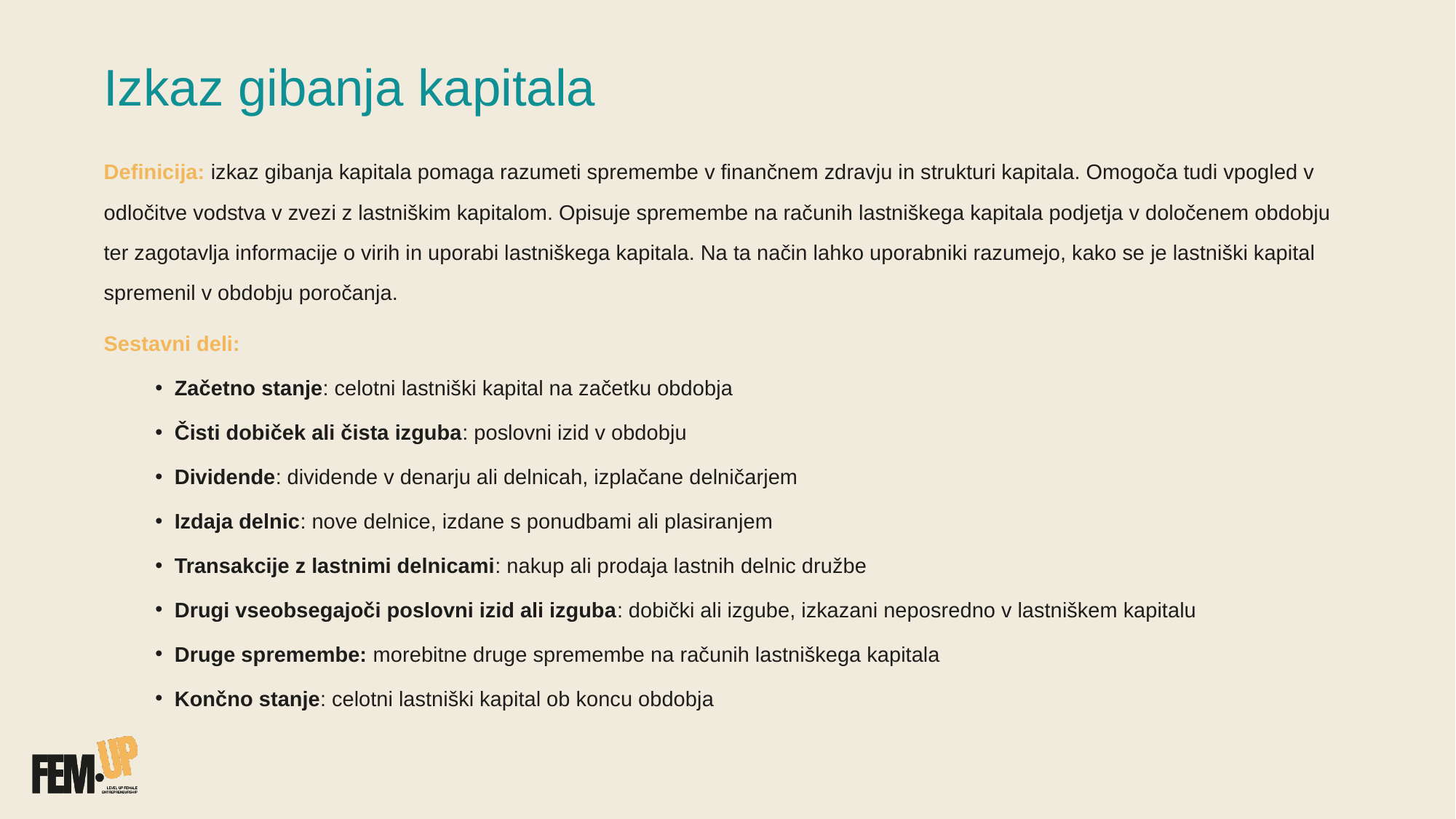

# Izkaz gibanja kapitala
Definicija: izkaz gibanja kapitala pomaga razumeti spremembe v finančnem zdravju in strukturi kapitala. Omogoča tudi vpogled v odločitve vodstva v zvezi z lastniškim kapitalom. Opisuje spremembe na računih lastniškega kapitala podjetja v določenem obdobju ter zagotavlja informacije o virih in uporabi lastniškega kapitala. Na ta način lahko uporabniki razumejo, kako se je lastniški kapital spremenil v obdobju poročanja.
Sestavni deli:
Začetno stanje: celotni lastniški kapital na začetku obdobja
Čisti dobiček ali čista izguba: poslovni izid v obdobju
Dividende: dividende v denarju ali delnicah, izplačane delničarjem
Izdaja delnic: nove delnice, izdane s ponudbami ali plasiranjem
Transakcije z lastnimi delnicami: nakup ali prodaja lastnih delnic družbe
Drugi vseobsegajoči poslovni izid ali izguba: dobički ali izgube, izkazani neposredno v lastniškem kapitalu
Druge spremembe: morebitne druge spremembe na računih lastniškega kapitala
Končno stanje: celotni lastniški kapital ob koncu obdobja